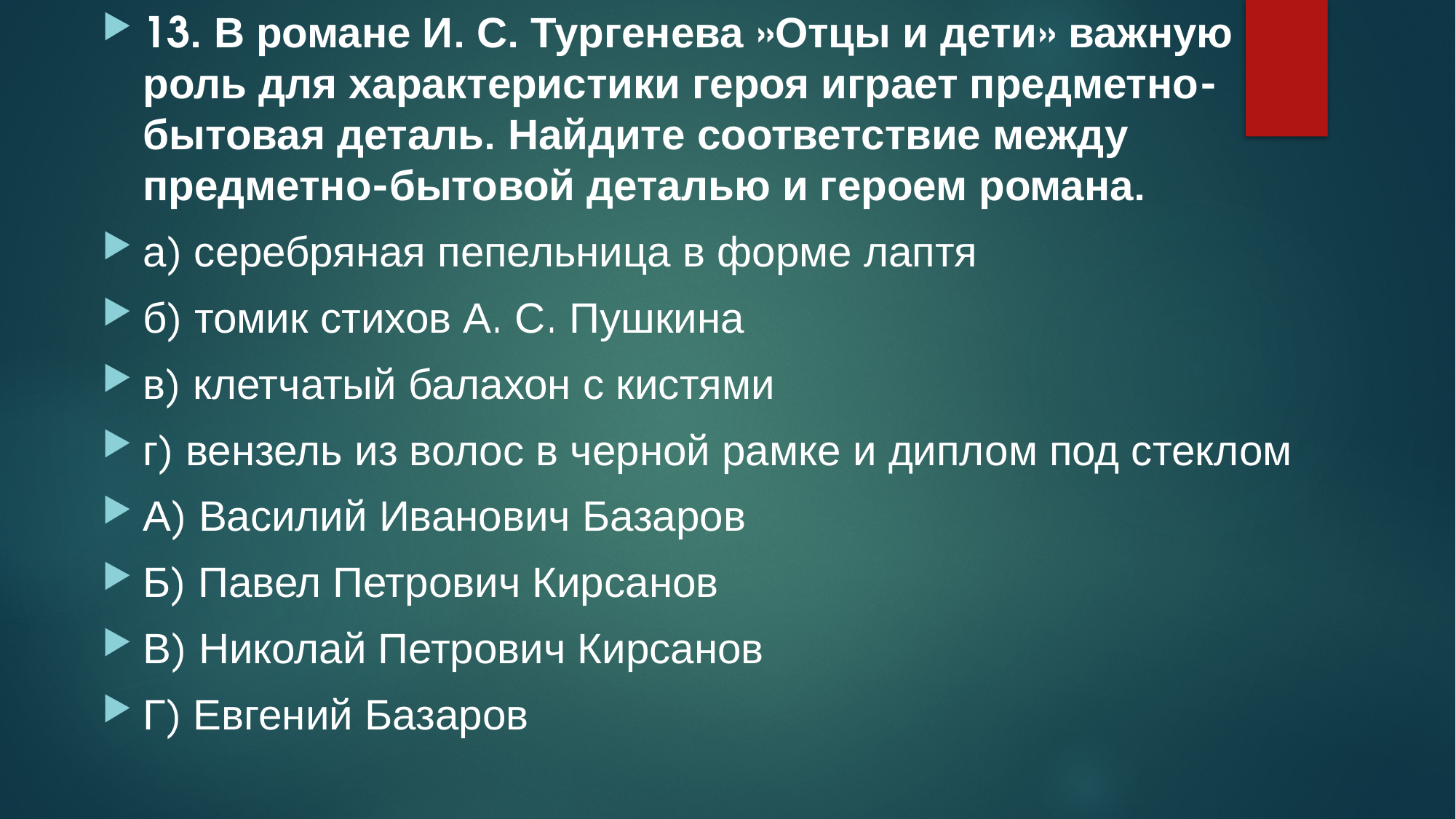

13. В романе И. С. Тургенева »Отцы и дети» важную роль для характеристики героя играет предметно-бытовая деталь. Найдите соответствие между предметно-бытовой деталью и героем романа.
а) серебряная пепельница в форме лаптя
б) томик стихов А. С. Пушкина
в) клетчатый балахон с кистями
г) вензель из волос в черной рамке и диплом под стеклом
А) Василий Иванович Базаров
Б) Павел Петрович Кирсанов
В) Николай Петрович Кирсанов
Г) Евгений Базаров